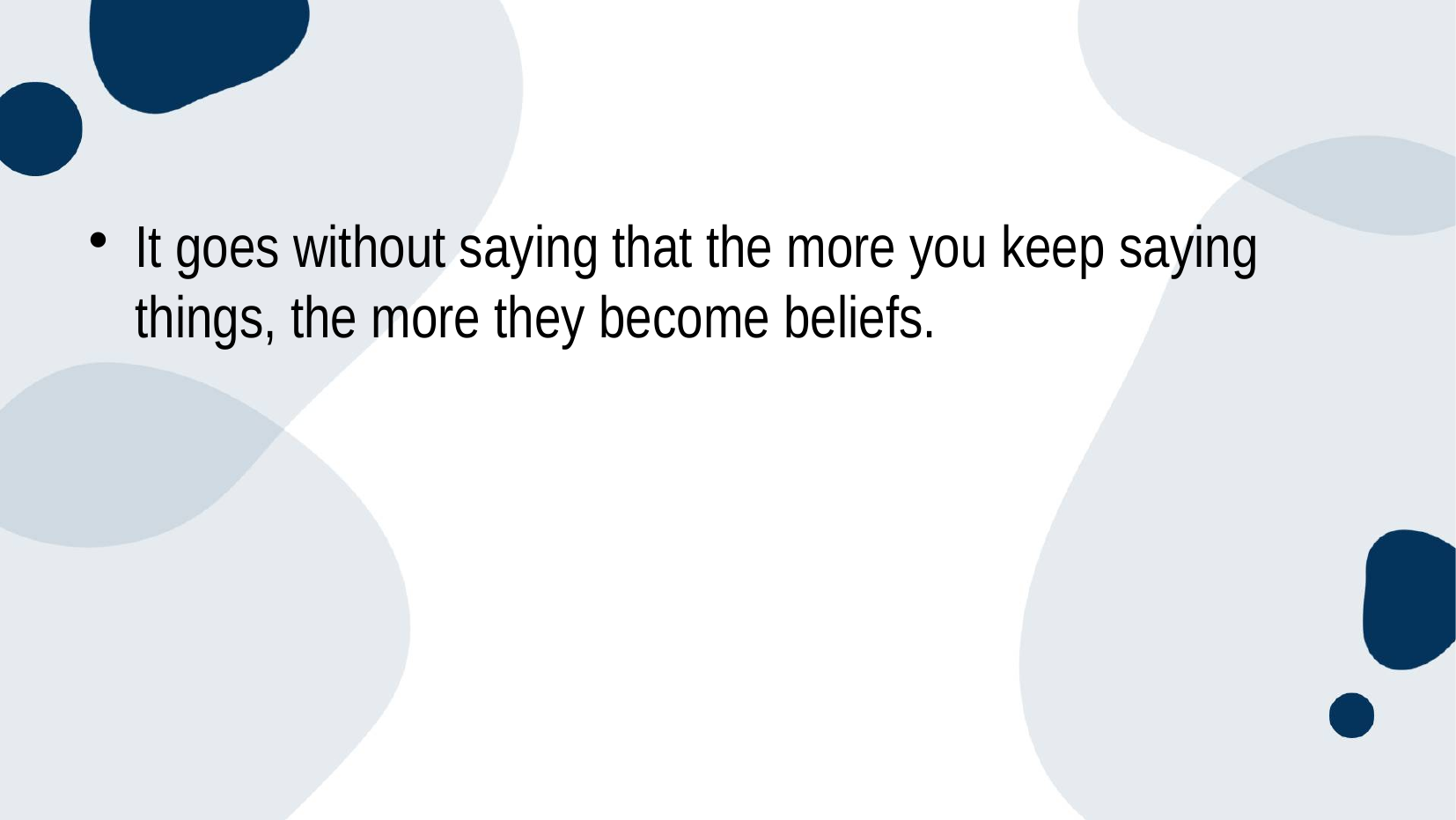

#
It goes without saying that the more you keep saying things, the more they become beliefs.